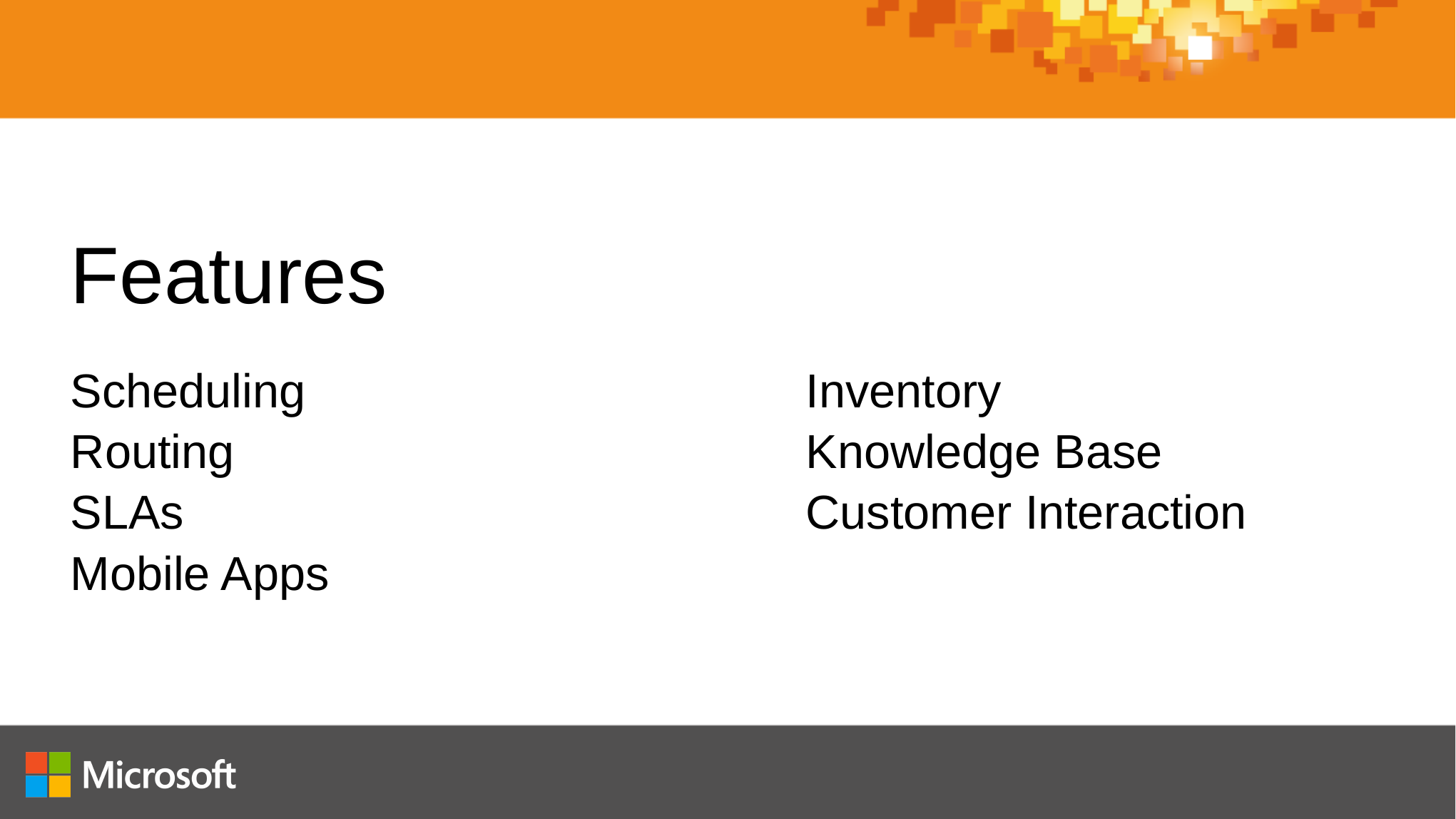

Features
Scheduling
Routing
SLAs
Mobile Apps

Inventory
Knowledge Base
Customer Interaction